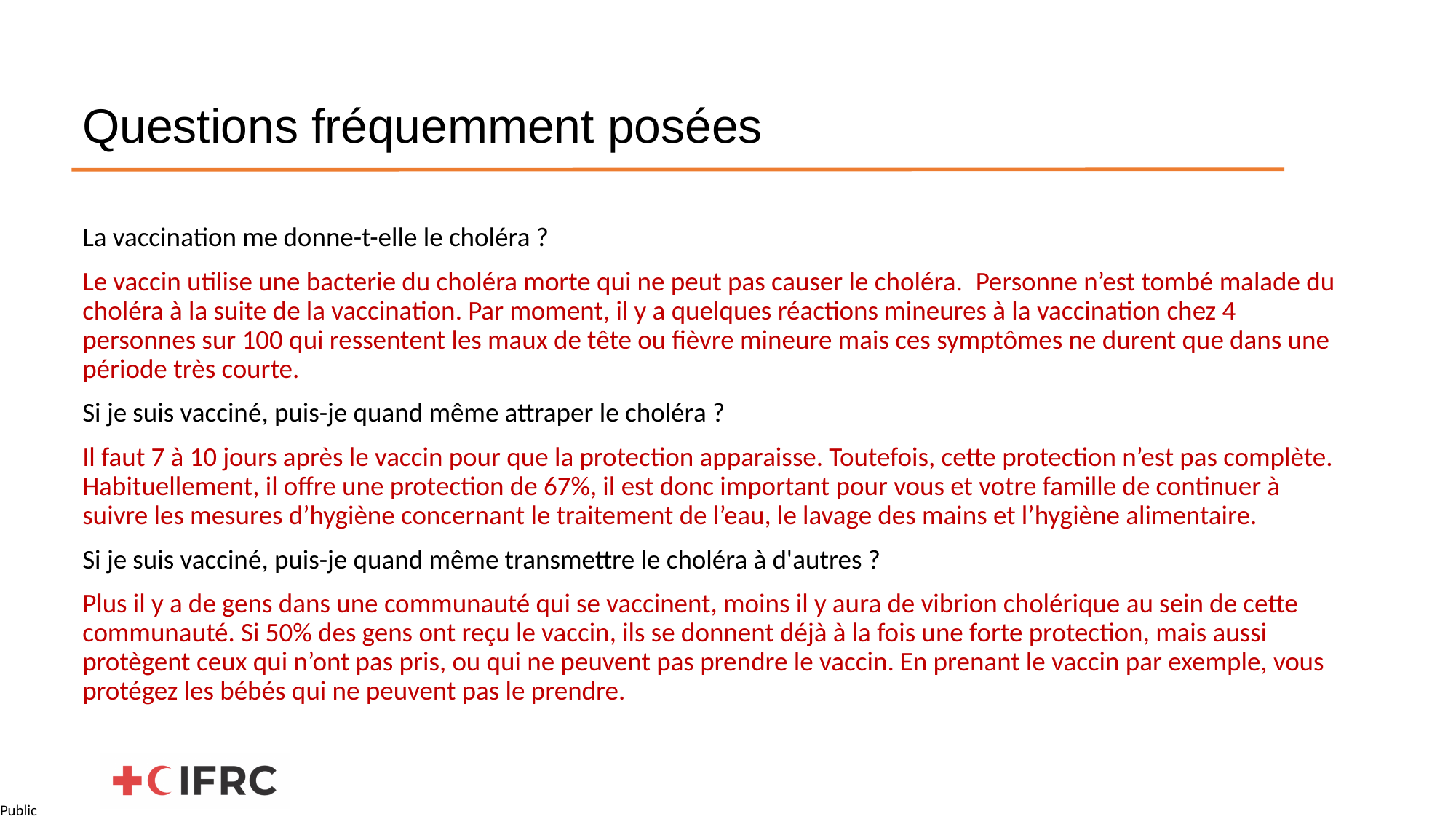

# Questions fréquemment posées
La vaccination me donne-t-elle le choléra ?
Le vaccin utilise une bacterie du choléra morte qui ne peut pas causer le choléra.  Personne n’est tombé malade du choléra à la suite de la vaccination. Par moment, il y a quelques réactions mineures à la vaccination chez 4 personnes sur 100 qui ressentent les maux de tête ou fièvre mineure mais ces symptômes ne durent que dans une période très courte.
Si je suis vacciné, puis-je quand même attraper le choléra ?
Il faut 7 à 10 jours après le vaccin pour que la protection apparaisse. Toutefois, cette protection n’est pas complète.  Habituellement, il offre une protection de 67%, il est donc important pour vous et votre famille de continuer à suivre les mesures d’hygiène concernant le traitement de l’eau, le lavage des mains et l’hygiène alimentaire.
Si je suis vacciné, puis-je quand même transmettre le choléra à d'autres ?
Plus il y a de gens dans une communauté qui se vaccinent, moins il y aura de vibrion cholérique au sein de cette communauté. Si 50% des gens ont reçu le vaccin, ils se donnent déjà à la fois une forte protection, mais aussi protègent ceux qui n’ont pas pris, ou qui ne peuvent pas prendre le vaccin. En prenant le vaccin par exemple, vous protégez les bébés qui ne peuvent pas le prendre.